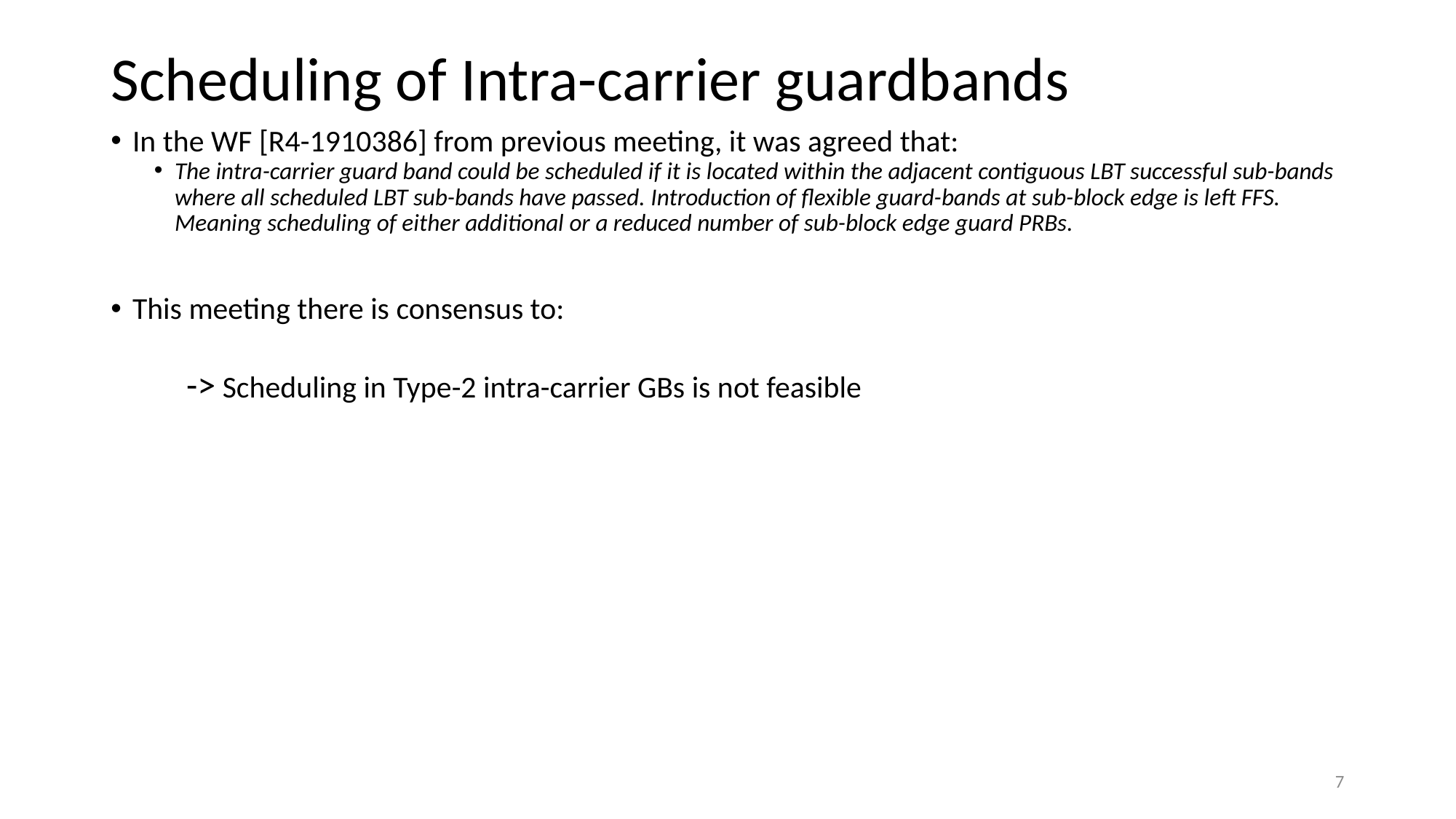

# Scheduling of Intra-carrier guardbands
In the WF [R4-1910386] from previous meeting, it was agreed that:
The intra-carrier guard band could be scheduled if it is located within the adjacent contiguous LBT successful sub-bands where all scheduled LBT sub-bands have passed. Introduction of flexible guard-bands at sub-block edge is left FFS. Meaning scheduling of either additional or a reduced number of sub-block edge guard PRBs.

This meeting there is consensus to:

   -> Scheduling in Type-2 intra-carrier GBs is not feasible

7